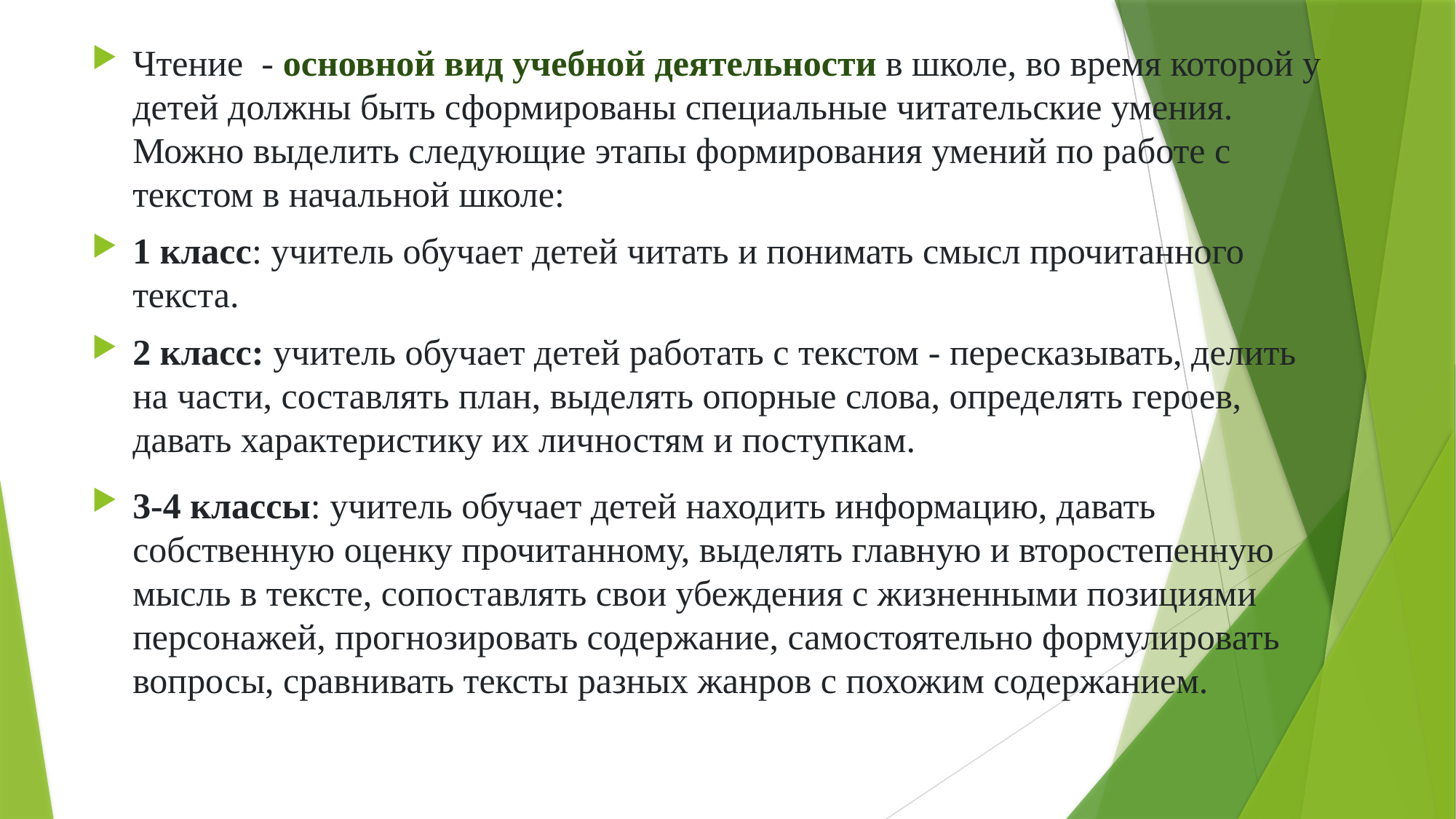

Чтение  - основной вид учебной деятельности в школе, во время которой у детей должны быть сформированы специальные читательские умения. Можно выделить следующие этапы формирования умений по работе с текстом в начальной школе:
1 класс: учитель обучает детей читать и понимать смысл прочитанного текста.
2 класс: учитель обучает детей работать с текстом - пересказывать, делить на части, составлять план, выделять опорные слова, определять героев, давать характеристику их личностям и поступкам.
3-4 классы: учитель обучает детей находить информацию, давать собственную оценку прочитанному, выделять главную и второстепенную мысль в тексте, сопоставлять свои убеждения с жизненными позициями персонажей, прогнозировать содержание, самостоятельно формулировать вопросы, сравнивать тексты разных жанров с похожим содержанием.
#